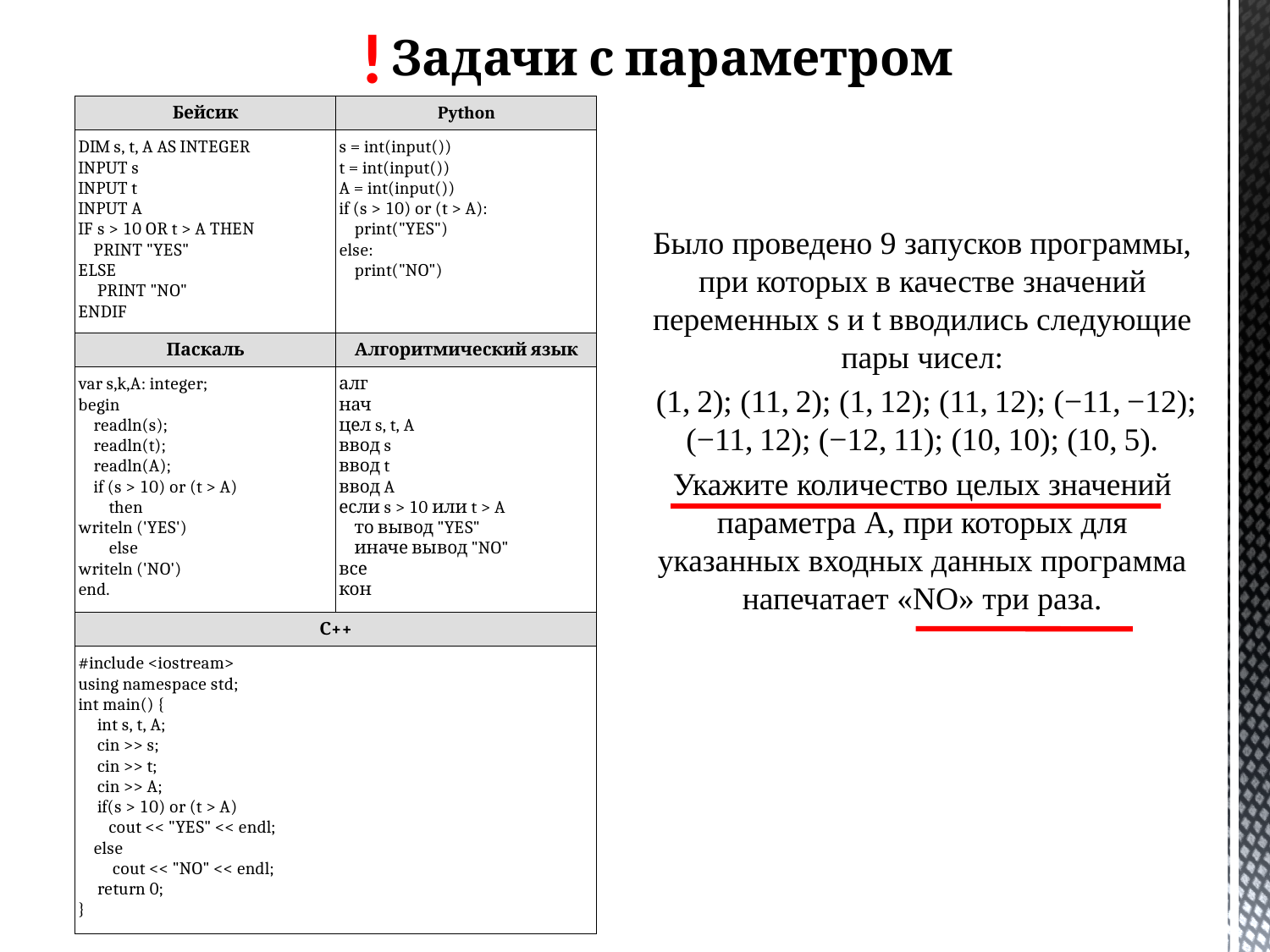

!
Задачи с параметром
| Бейсик | Python |
| --- | --- |
| DIM s, t, A AS INTEGER INPUT s INPUT t INPUT A IF s > 10 OR t > A THEN     PRINT "YES" ELSE      PRINT "NO" ENDIF | s = int(input()) t = int(input()) A = int(input()) if (s > 10) or (t > A):     print("YES") else:     print("NO") |
| Паскаль | Алгоритмический язык |
| var s,k,A: integer; begin     readln(s);     readln(t);     readln(A);     if (s > 10) or (t > A)         then writeln ('YES')         else writeln ('NO') end. | алг нач цел s, t, A ввод s ввод t ввод A если s > 10 или t > A     то вывод "YES"     иначе вывод "NO" все кон |
| С++ |  |
| #include <iostream> using namespace std; int main() {      int s, t, A;      cin >> s;      cin >> t;      cin >> A;      if(s > 10) or (t > A)         cout << "YES" << endl;     else          cout << "NO" << endl;      return 0; } |  |
Было проведено 9 запусков программы, при которых в качестве значений переменных s и t вводились следующие пары чисел:
 (1, 2); (11, 2); (1, 12); (11, 12); (−11, −12); (−11, 12); (−12, 11); (10, 10); (10, 5).
Укажите количество целых значений параметра A, при которых для указанных входных данных программа напечатает «NO» три раза.